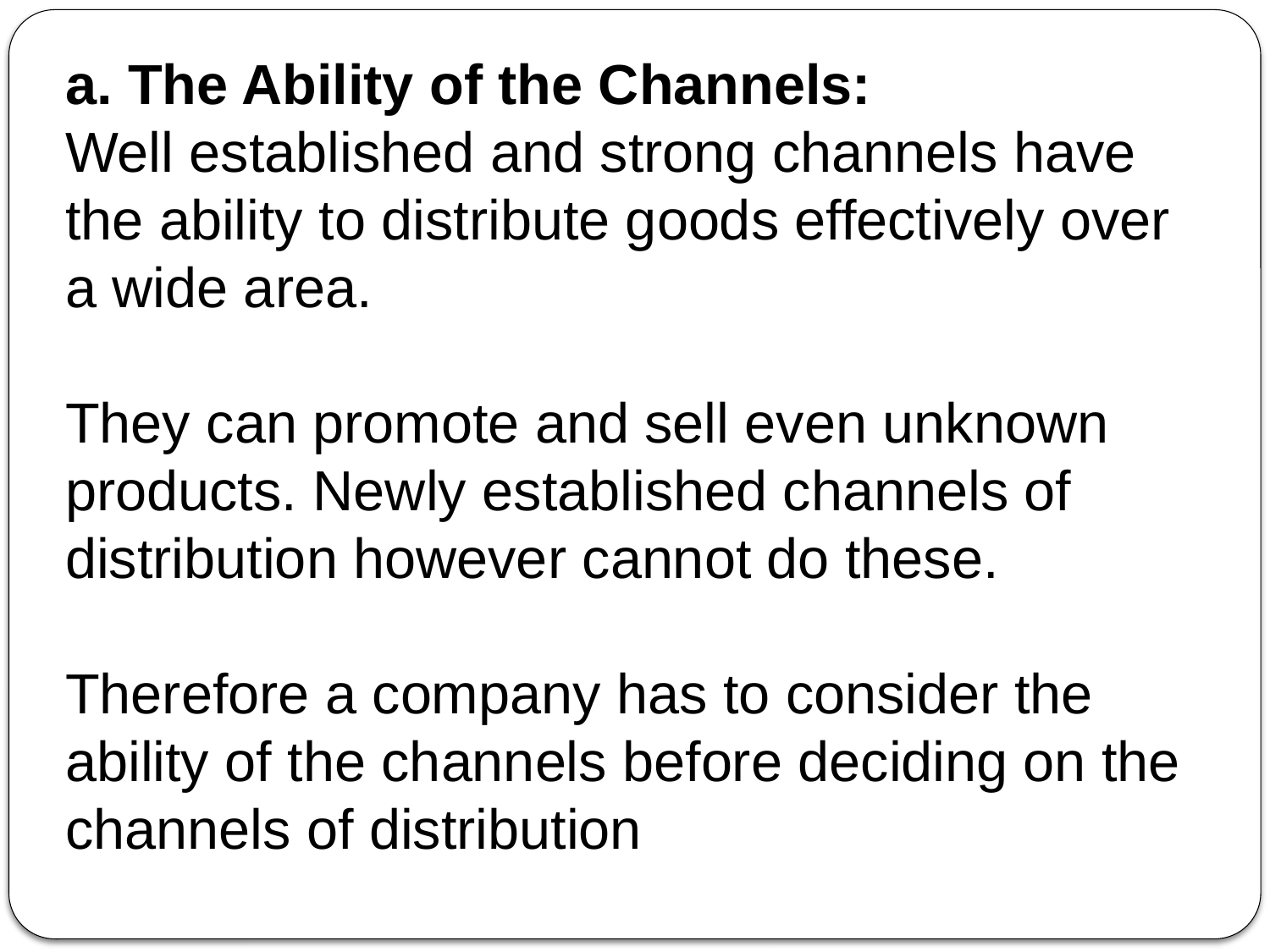

a. The Ability of the Channels:
Well established and strong channels have the ability to distribute goods effectively over a wide area.

They can promote and sell even unknown products. Newly established channels of distribution however cannot do these.

Therefore a company has to consider the ability of the channels before deciding on the channels of distribution